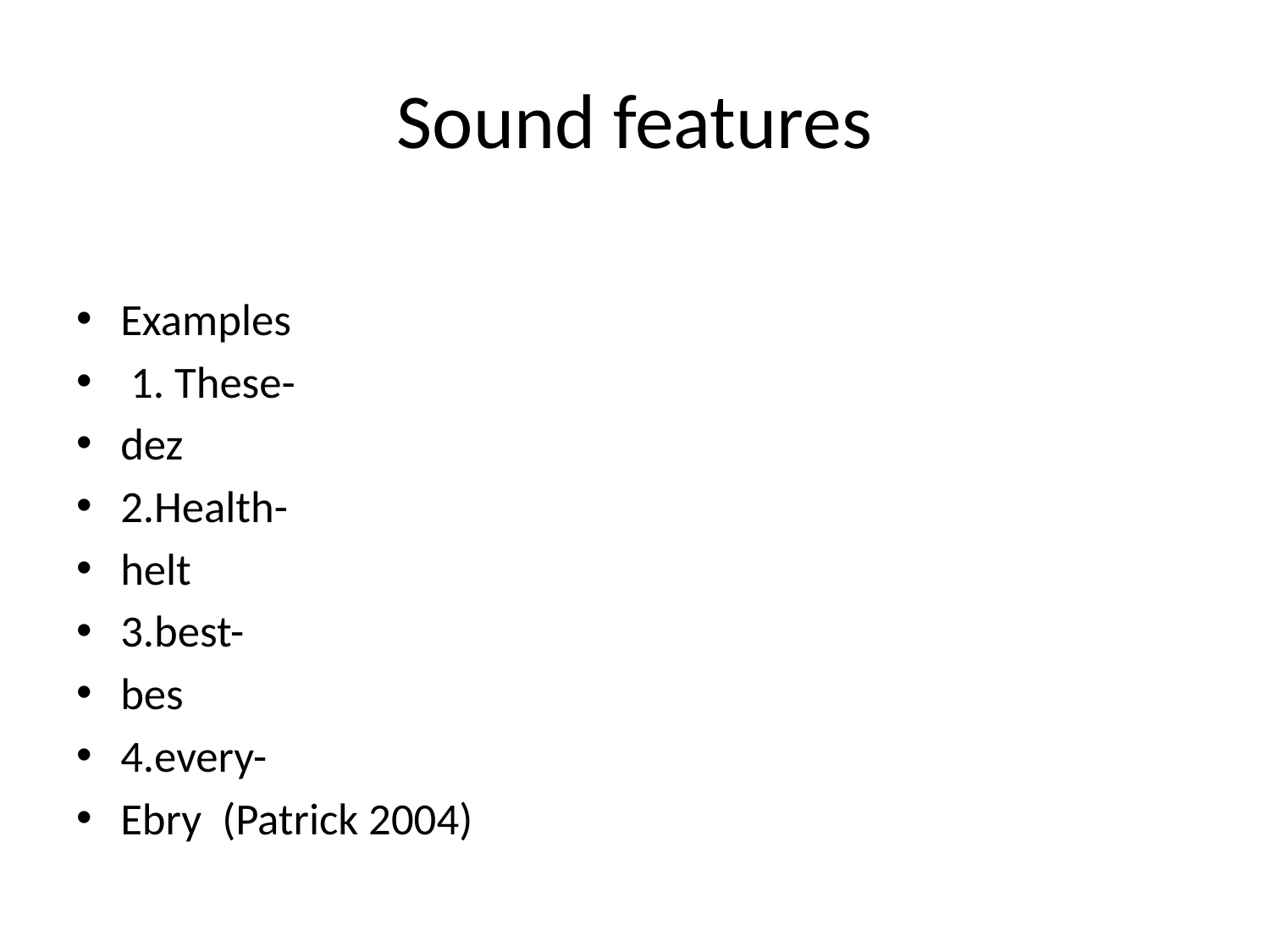

# Sound features

Examples
 1. These-
dez
2.Health-
helt
3.best-
bes
4.every-
Ebry  (Patrick 2004)